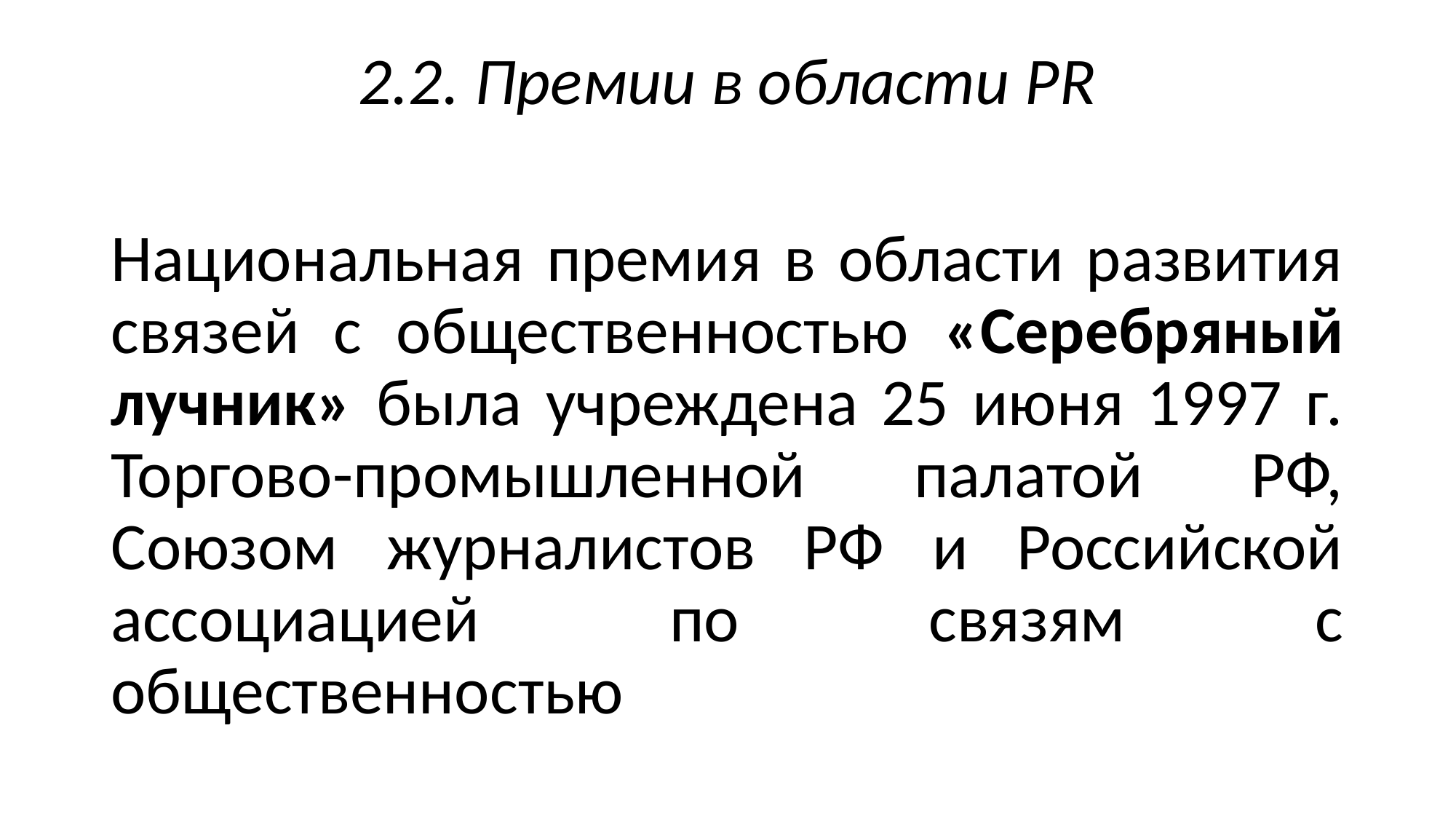

# 2.2. Премии в области PR
Национальная премия в области развития связей с общественностью «Серебряный лучник» была учреждена 25 июня 1997 г. Торгово-промышленной палатой РФ, Союзом журналистов РФ и Российской ассоциацией по связям с общественностью